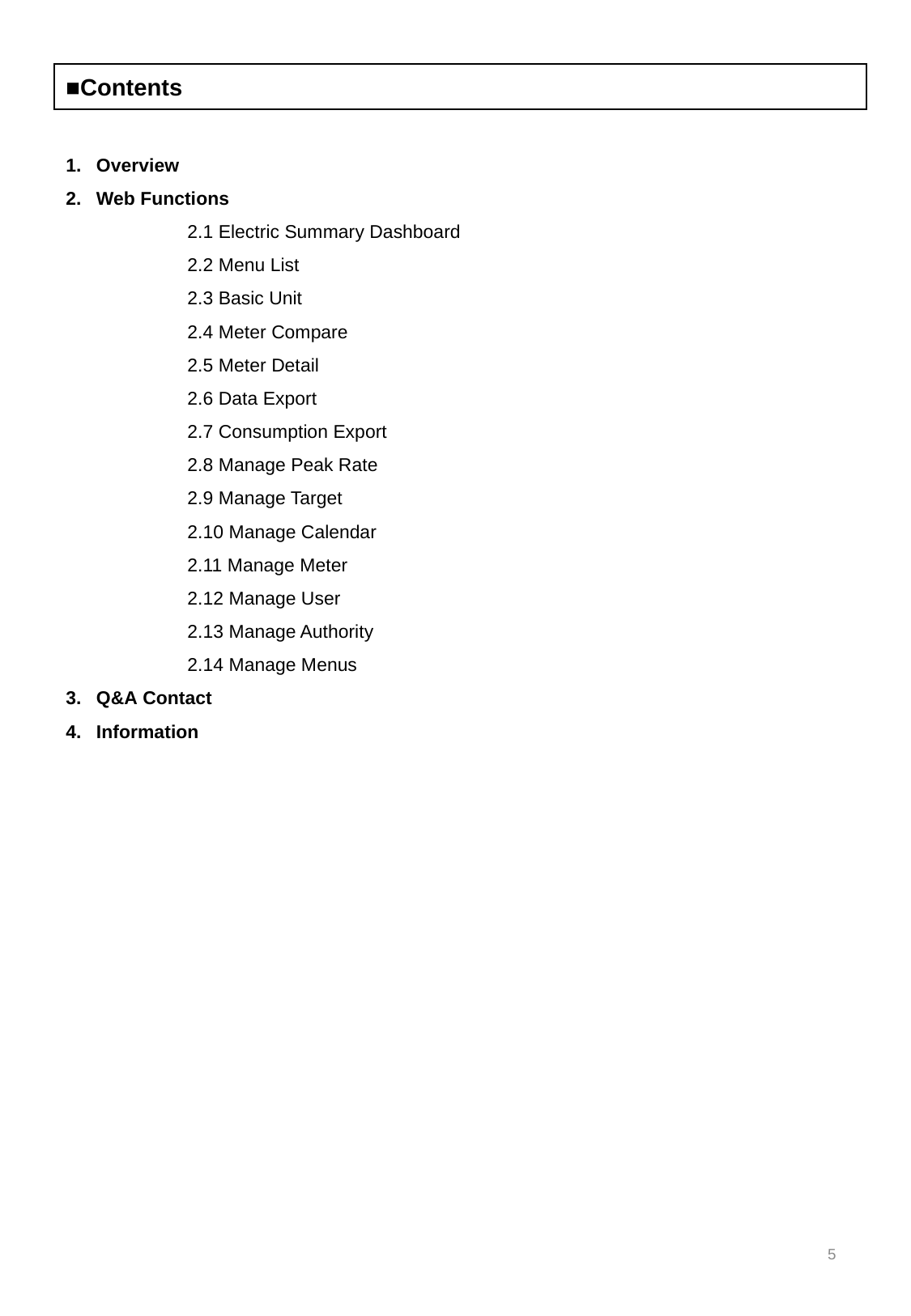

■Contents
Overview
Web Functions
	2.1 Electric Summary Dashboard
	2.2 Menu List
	2.3 Basic Unit
	2.4 Meter Compare
	2.5 Meter Detail
	2.6 Data Export
	2.7 Consumption Export
	2.8 Manage Peak Rate
	2.9 Manage Target
	2.10 Manage Calendar
	2.11 Manage Meter
	2.12 Manage User
	2.13 Manage Authority
	2.14 Manage Menus
Q&A Contact
Information
5